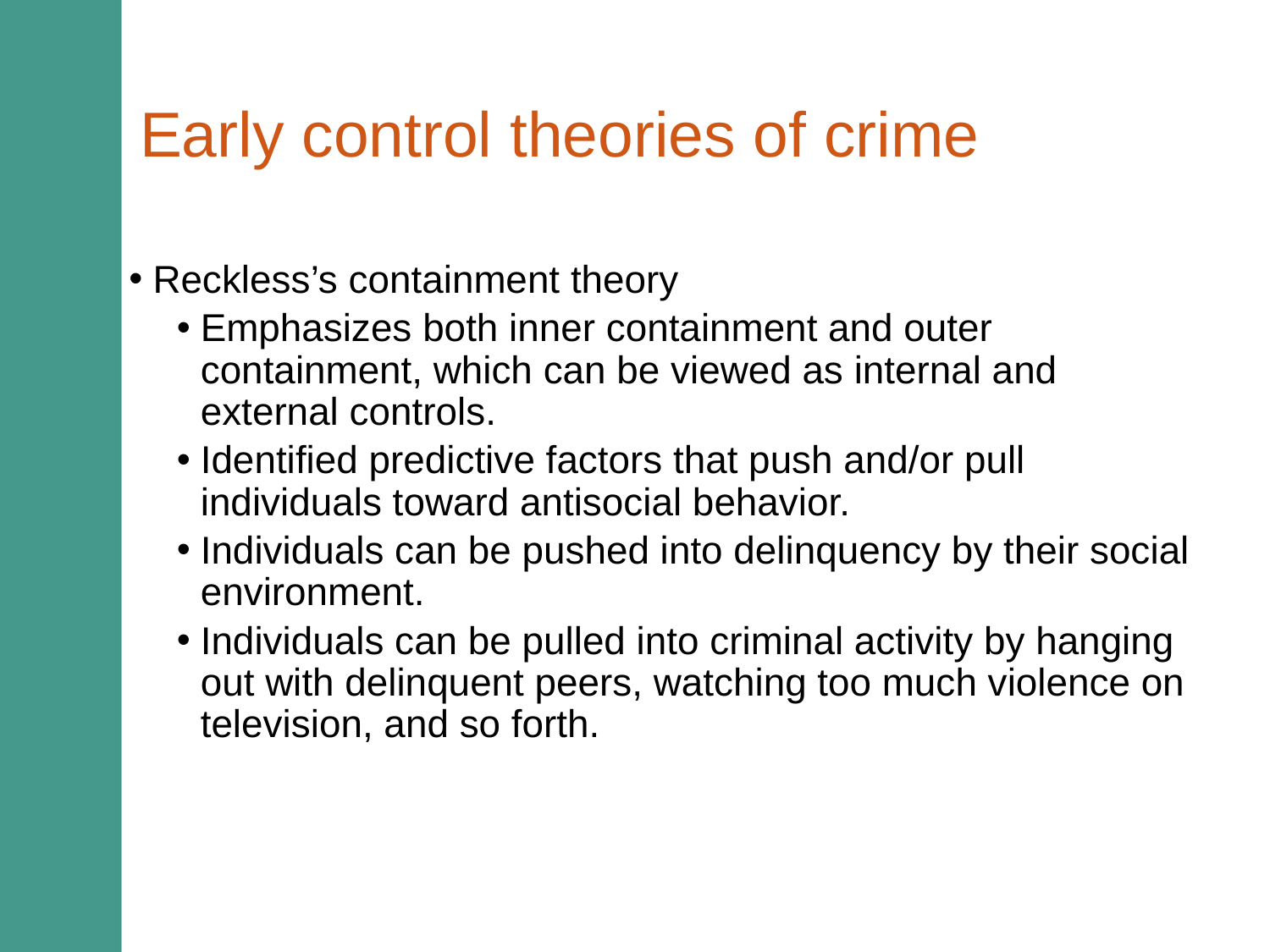

# Early control theories of crime
Reckless’s containment theory
Emphasizes both inner containment and outer containment, which can be viewed as internal and external controls.
Identified predictive factors that push and/or pull individuals toward antisocial behavior.
Individuals can be pushed into delinquency by their social environment.
Individuals can be pulled into criminal activity by hanging out with delinquent peers, watching too much violence on television, and so forth.